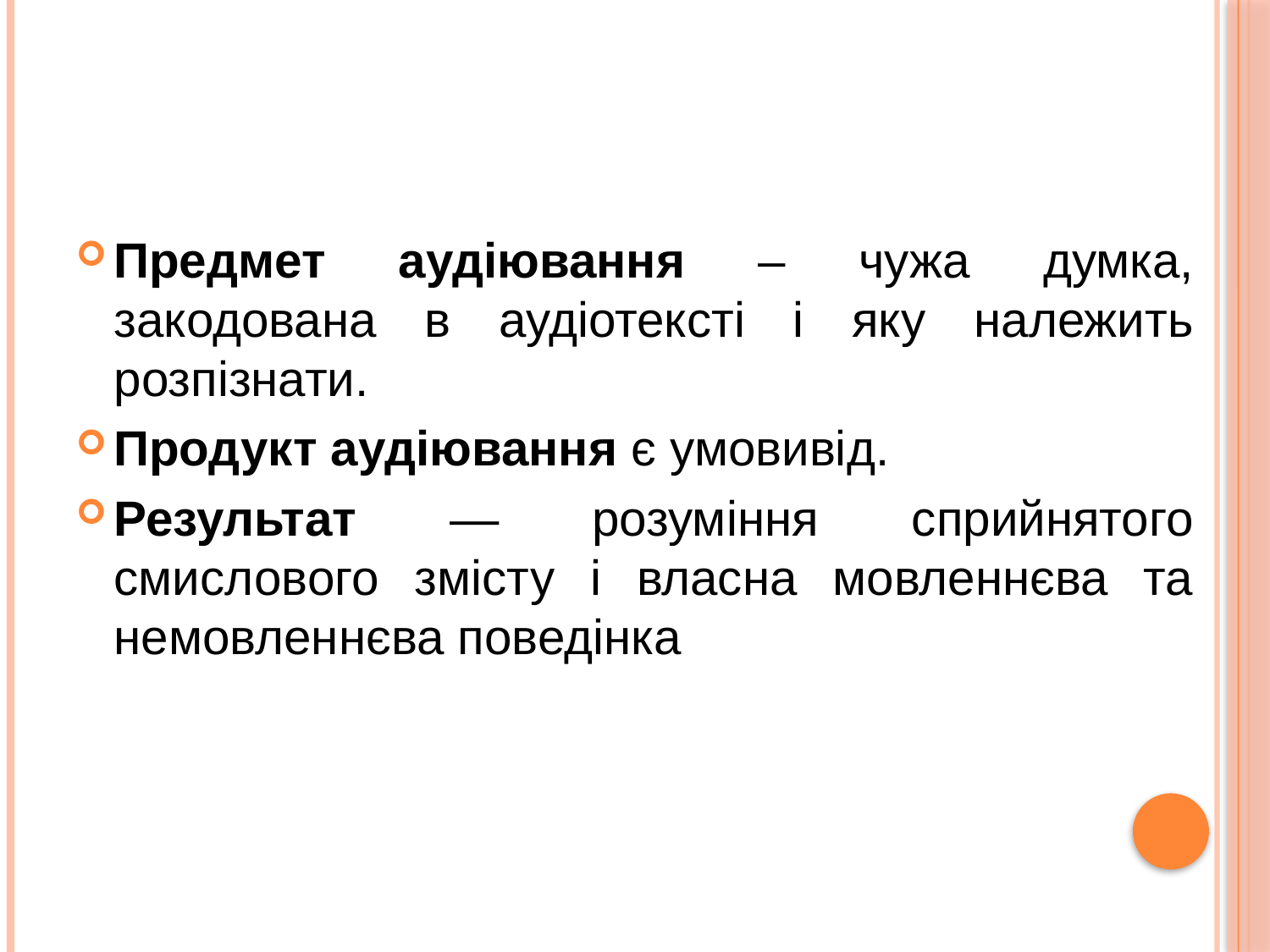

Предмет аудіювання – чужа думка, закодована в аудіотексті і яку належить розпізнати.
Продукт аудіювання є умовивід.
Результат — розуміння сприйнятого смислового змісту і власна мовленнєва та немовленнєва поведінка